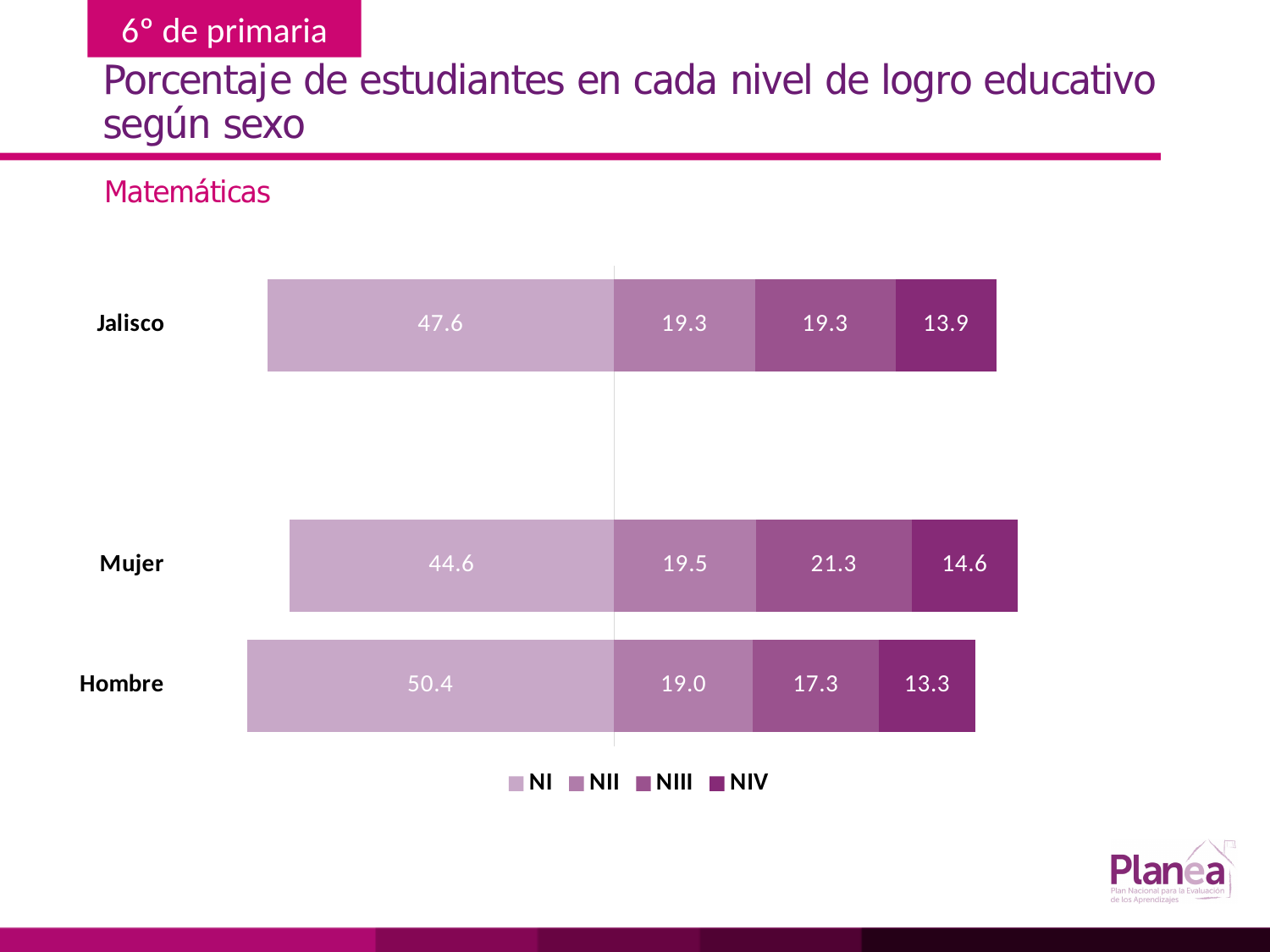

# Porcentaje de estudiantes en cada nivel de logro educativo según sexo

Matemáticas

### Chart

| Category |  |  |  |  |
|---|---|---|---|---|
| Hombre | -50.4 | 19.0 | 17.3 | 13.3 |
| Mujer | -44.6 | 19.5 | 21.3 | 14.6 |
|  | None | None | None | None |
| Jalisco | -47.6 | 19.3 | 19.3 | 13.9 |